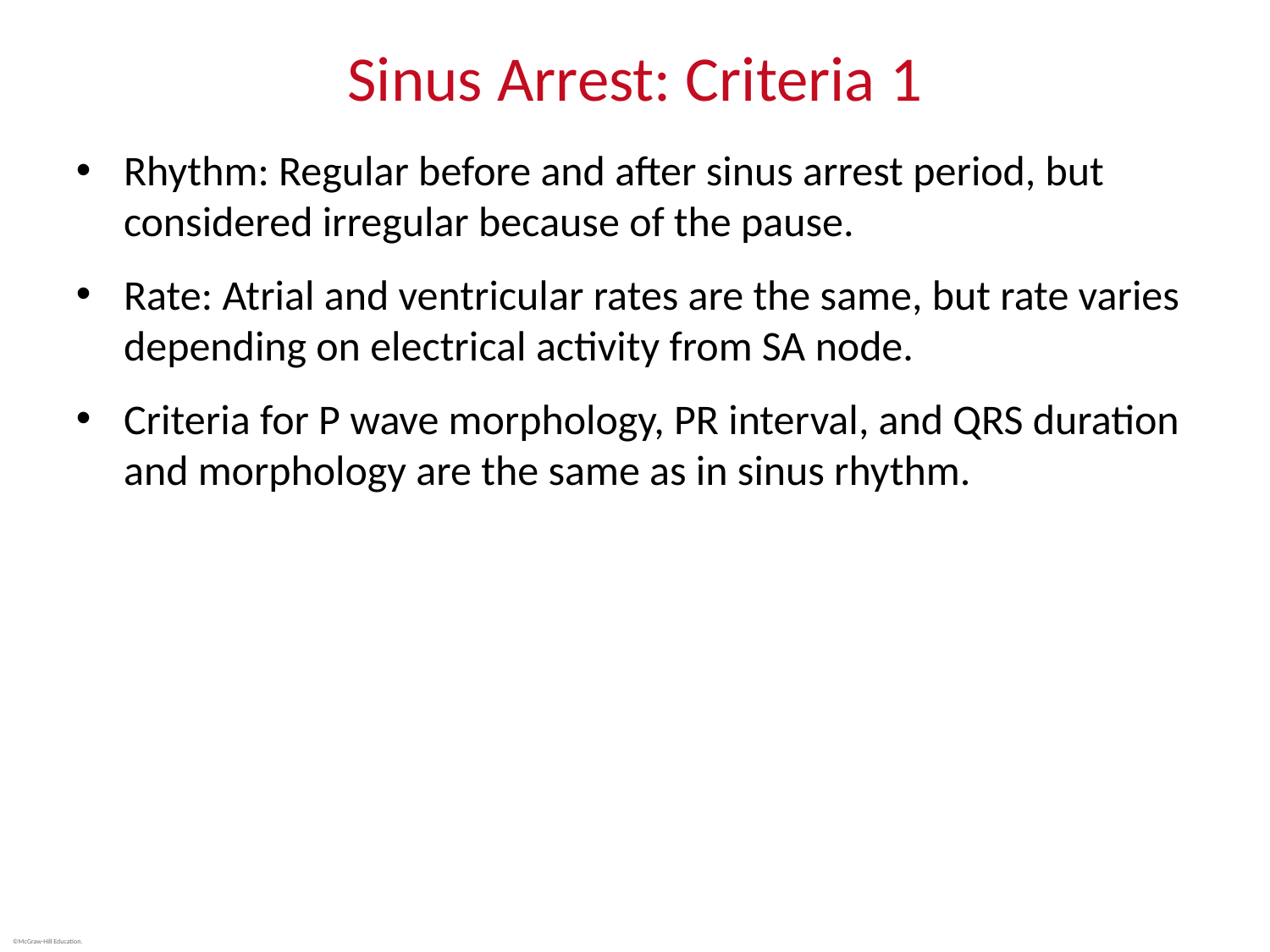

# Sinus Arrest: Criteria 1
Rhythm: Regular before and after sinus arrest period, but considered irregular because of the pause.
Rate: Atrial and ventricular rates are the same, but rate varies depending on electrical activity from SA node.
Criteria for P wave morphology, PR interval, and QRS duration and morphology are the same as in sinus rhythm.